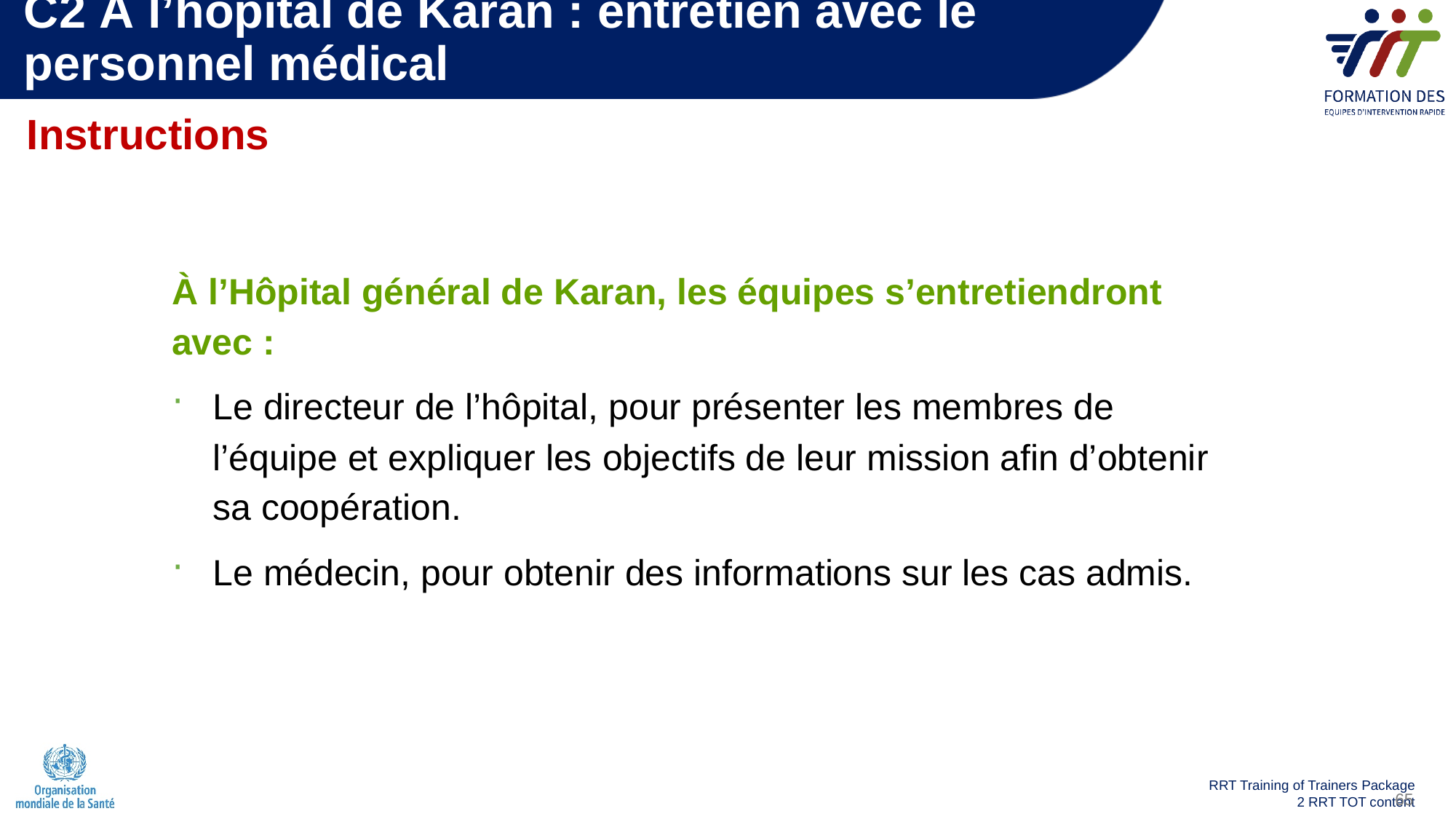

# C2 À l’hôpital de Karan : entretien avec le personnel médical
Instructions
À l’Hôpital général de Karan, les équipes s’entretiendront avec :
Le directeur de l’hôpital, pour présenter les membres de l’équipe et expliquer les objectifs de leur mission afin d’obtenir sa coopération.
Le médecin, pour obtenir des informations sur les cas admis.